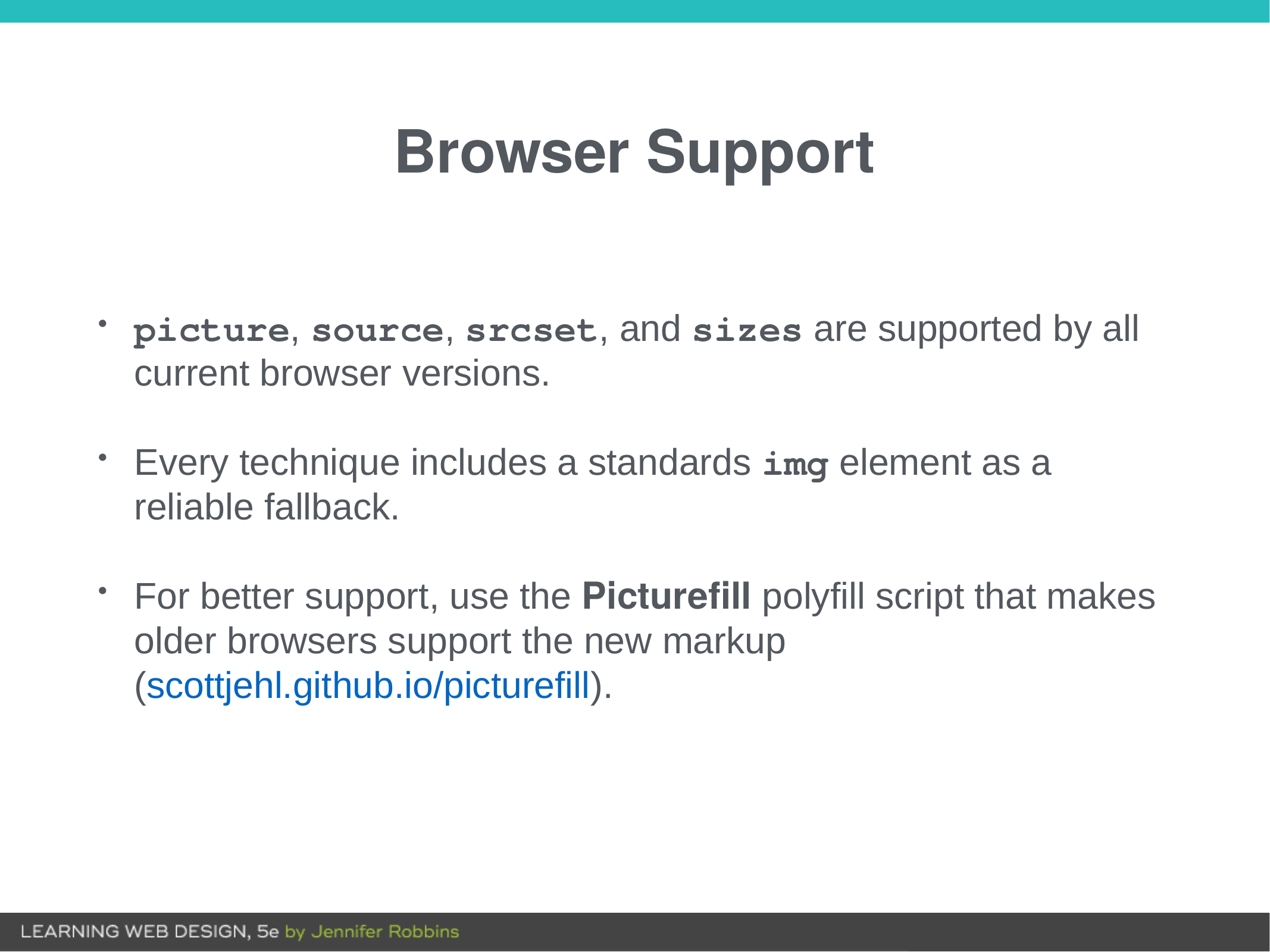

# Browser Support
picture, source, srcset, and sizes are supported by all current browser versions.
Every technique includes a standards img element as a reliable fallback.
For better support, use the Picturefill polyfill script that makes older browsers support the new markup (scottjehl.github.io/picturefill).